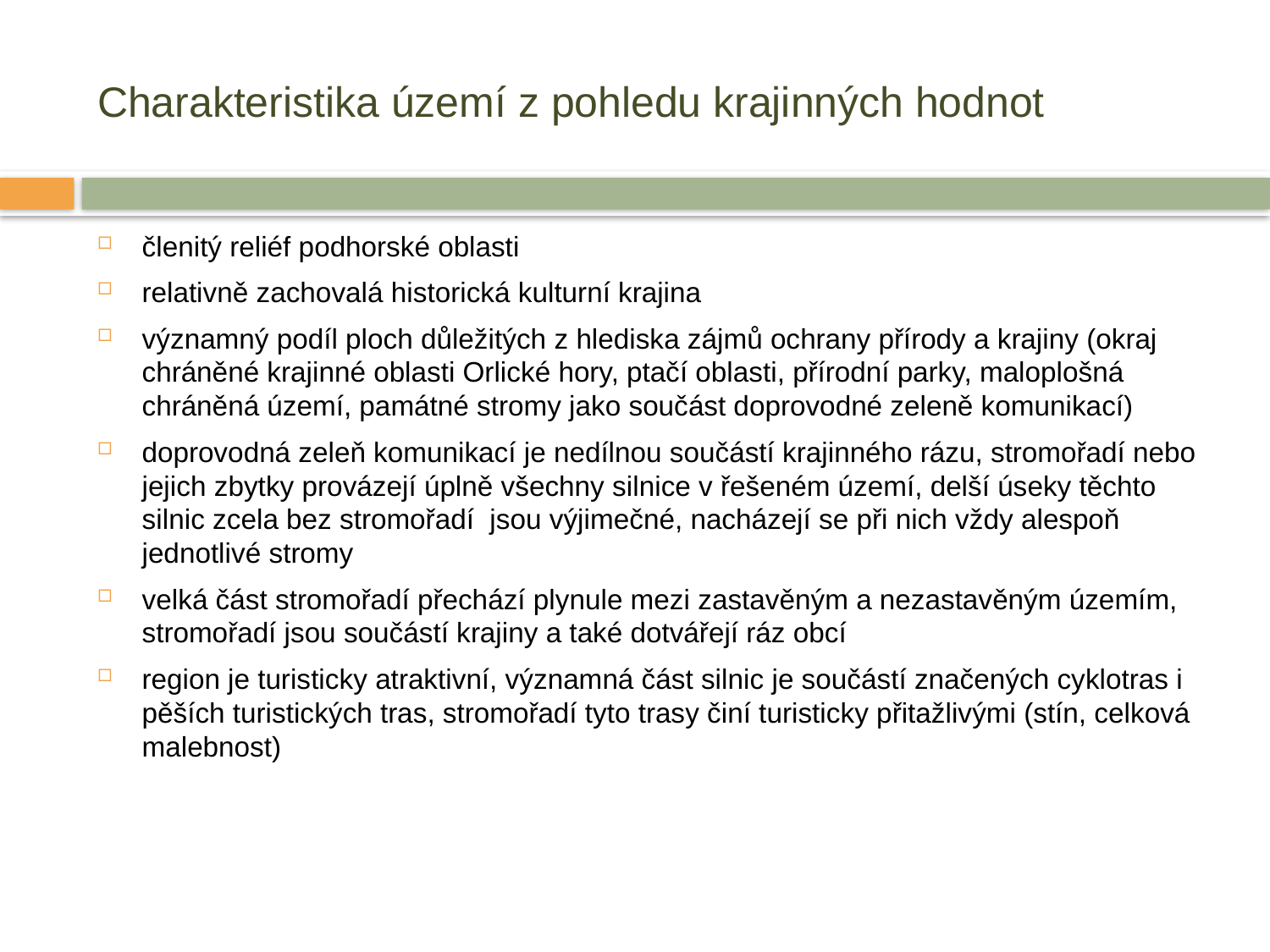

# Charakteristika území z pohledu krajinných hodnot
členitý reliéf podhorské oblasti
relativně zachovalá historická kulturní krajina
významný podíl ploch důležitých z hlediska zájmů ochrany přírody a krajiny (okraj chráněné krajinné oblasti Orlické hory, ptačí oblasti, přírodní parky, maloplošná chráněná území, památné stromy jako součást doprovodné zeleně komunikací)
doprovodná zeleň komunikací je nedílnou součástí krajinného rázu, stromořadí nebo jejich zbytky provázejí úplně všechny silnice v řešeném území, delší úseky těchto silnic zcela bez stromořadí  jsou výjimečné, nacházejí se při nich vždy alespoň jednotlivé stromy
velká část stromořadí přechází plynule mezi zastavěným a nezastavěným územím, stromořadí jsou součástí krajiny a také dotvářejí ráz obcí
region je turisticky atraktivní, významná část silnic je součástí značených cyklotras i pěších turistických tras, stromořadí tyto trasy činí turisticky přitažlivými (stín, celková malebnost)